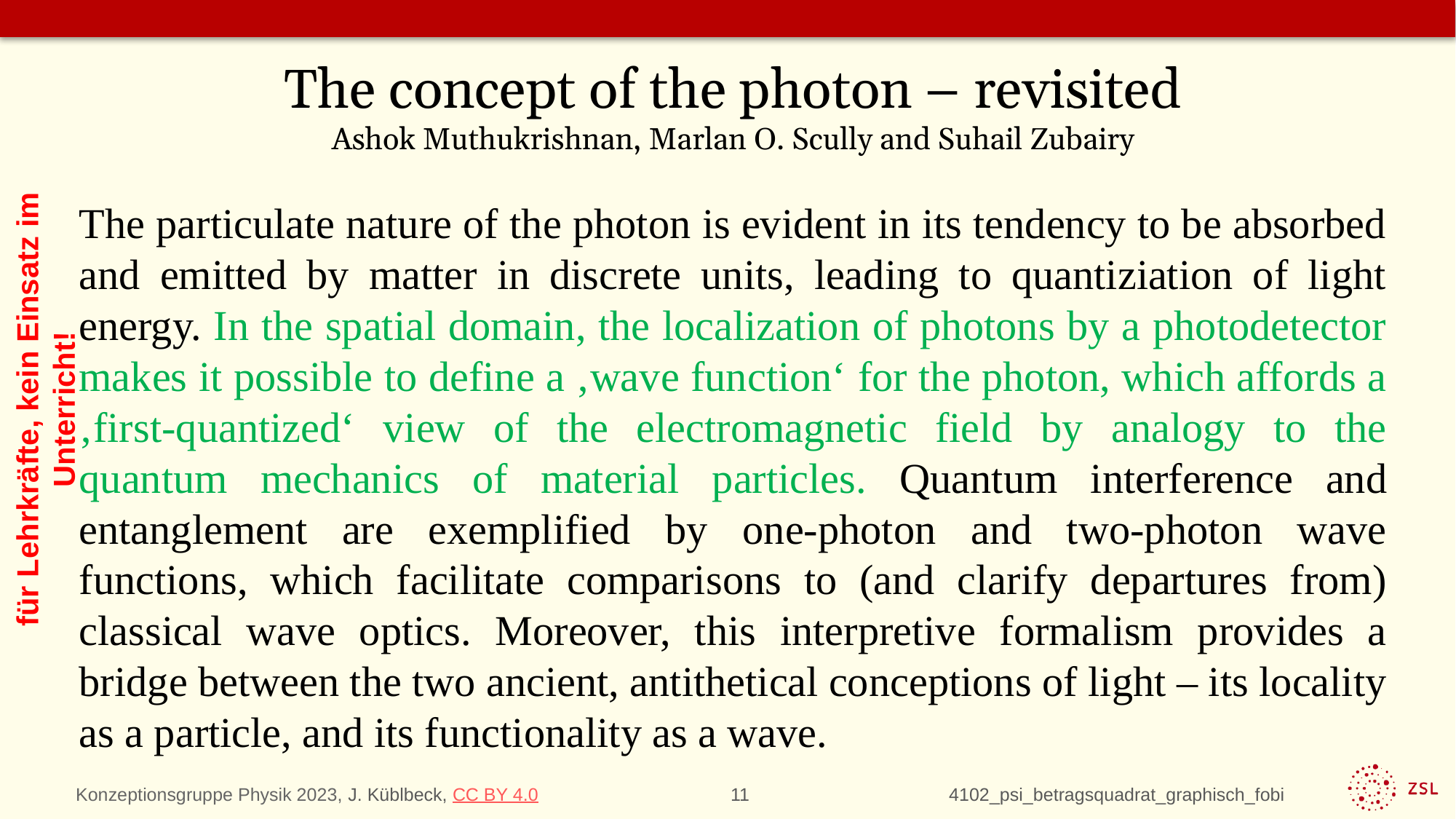

The concept of the photon – revisited
Ashok Muthukrishnan, Marlan O. Scully and Suhail Zubairy

The particulate nature of the photon is evident in its tendency to be absorbed and emitted by matter in discrete units, leading to quantiziation of light energy. In the spatial domain, the localization of photons by a photodetector makes it possible to define a ‚wave function‘ for the photon, which affords a ‚first-quantized‘ view of the electromagnetic field by analogy to the quantum mechanics of material particles. Quantum interference and entanglement are exemplified by one-photon and two-photon wave functions, which facilitate comparisons to (and clarify departures from) classical wave optics. Moreover, this interpretive formalism provides a bridge between the two ancient, antithetical conceptions of light – its locality as a particle, and its functionality as a wave.
für Lehrkräfte, kein Einsatz im Unterricht!